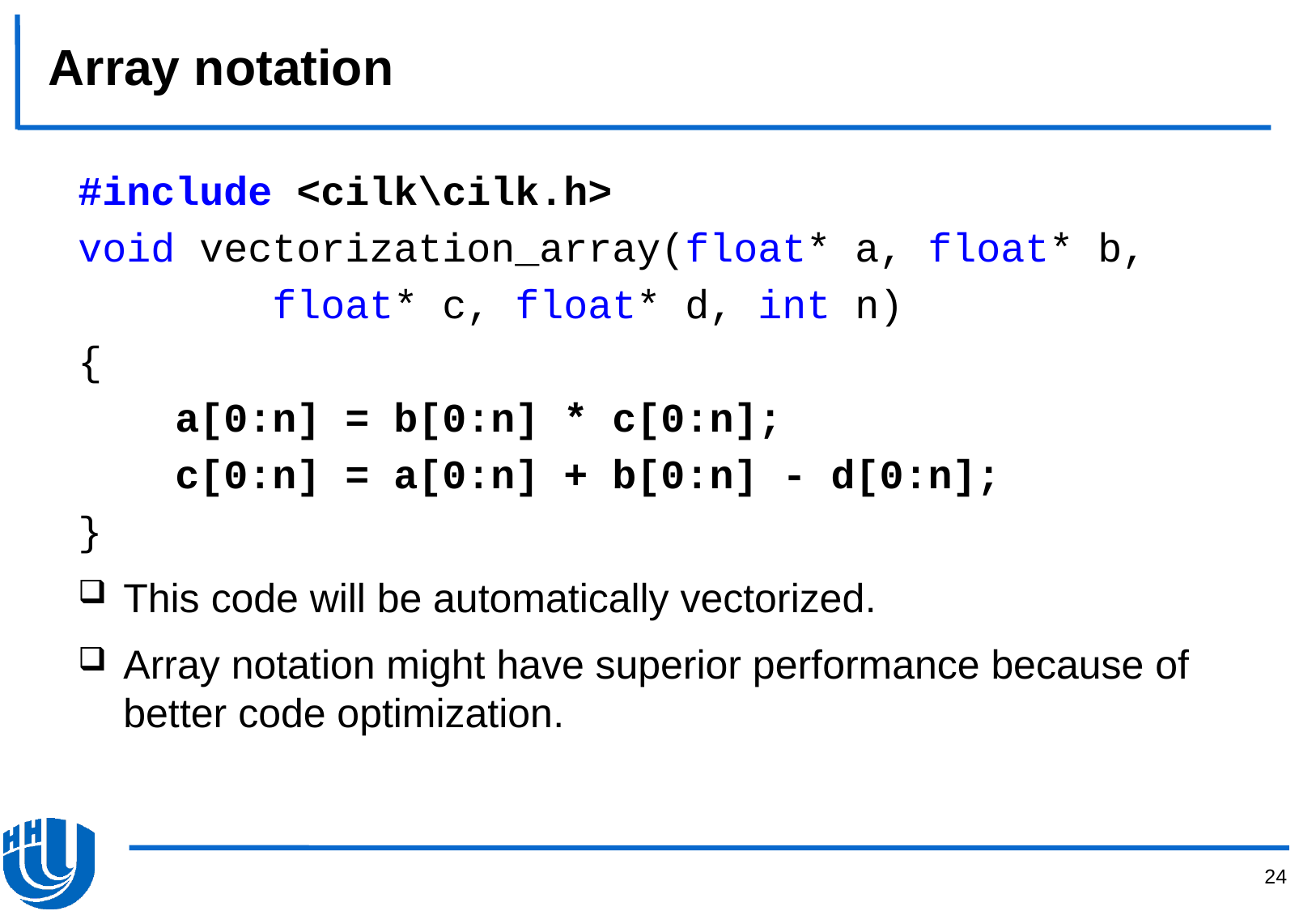

# Array notation
#include <cilk\cilk.h>
void vectorization_array(float* a, float* b,
        float* c, float* d, int n)
{
    a[0:n] = b[0:n] * c[0:n];
    c[0:n] = a[0:n] + b[0:n] - d[0:n];
}
This code will be automatically vectorized.
Array notation might have superior performance because of better code optimization.